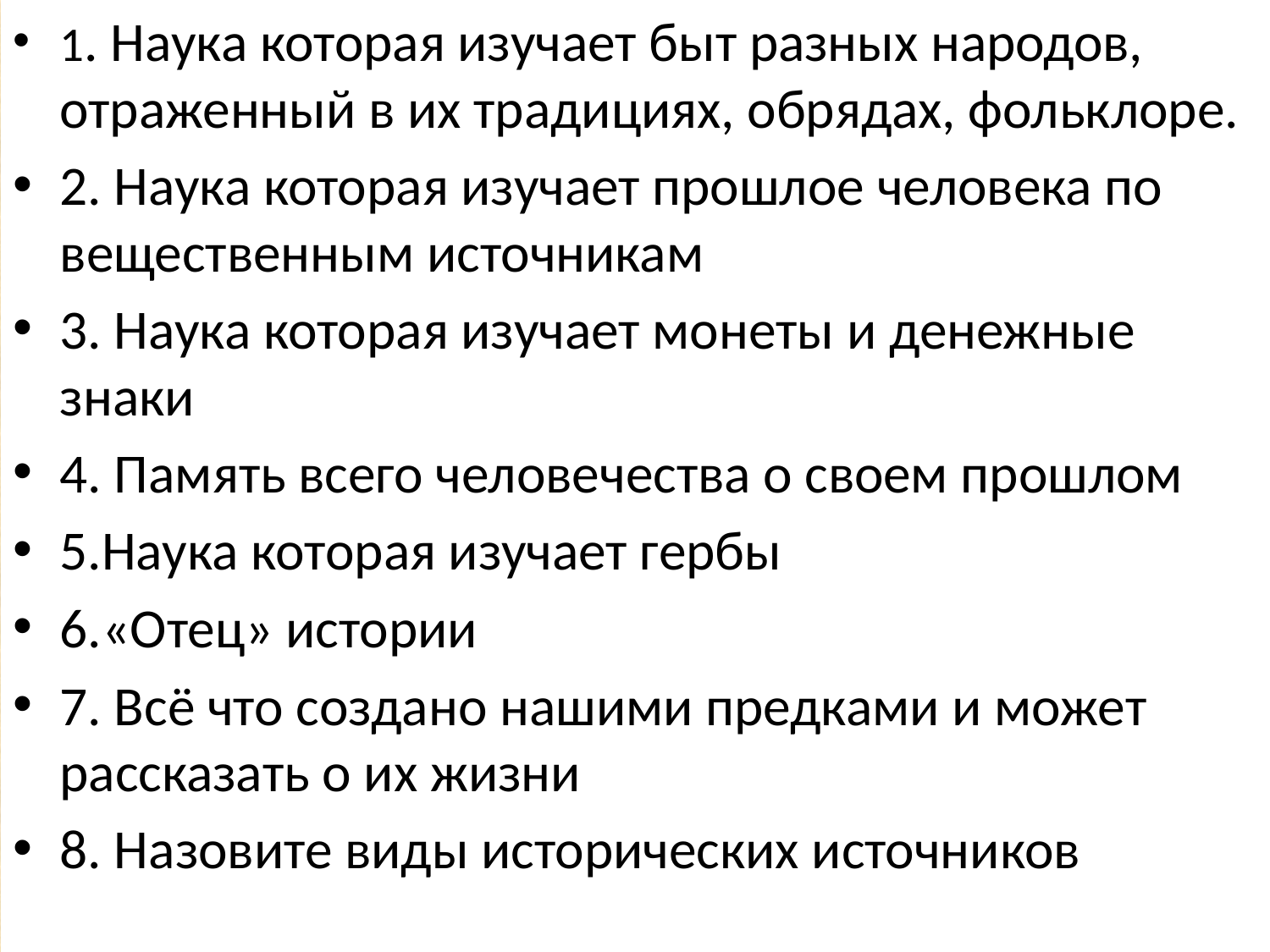

1. Наука которая изучает быт разных народов, отраженный в их традициях, обрядах, фольклоре.
2. Наука которая изучает прошлое человека по   вещественным источникам
3. Наука которая изучает монеты и денежные знаки
4. Память всего человечества о своем прошлом
5.Наука которая изучает гербы
6.«Отец» истории
7. Всё что создано нашими предками и может рассказать о их жизни
8. Назовите виды исторических источников